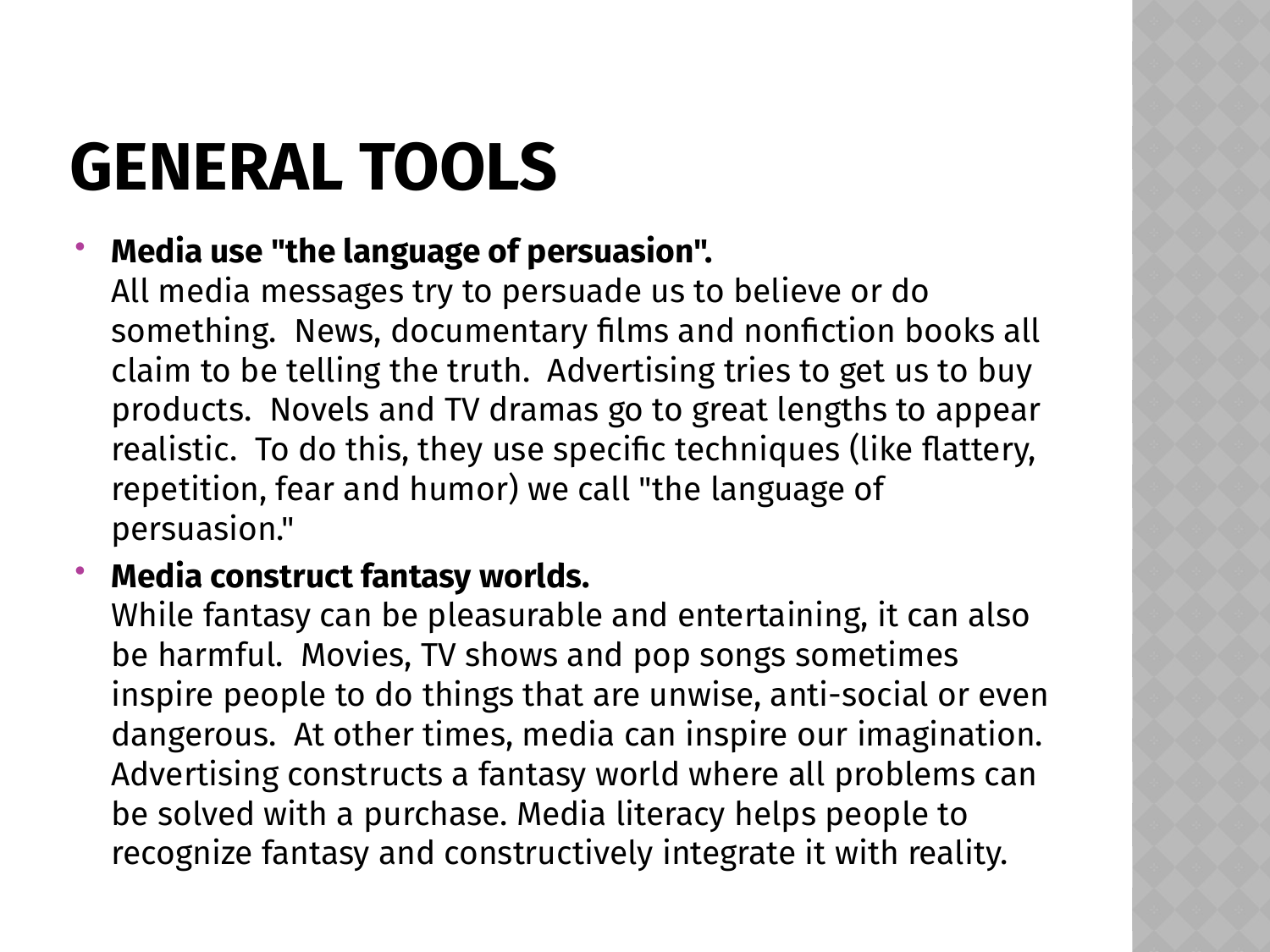

# General Tools
Media use "the language of persuasion".  
All media messages try to persuade us to believe or do something.  News, documentary films and nonfiction books all claim to be telling the truth.  Advertising tries to get us to buy products.  Novels and TV dramas go to great lengths to appear realistic.  To do this, they use specific techniques (like flattery, repetition, fear and humor) we call "the language of persuasion."
Media construct fantasy worlds. 
While fantasy can be pleasurable and entertaining, it can also be harmful.  Movies, TV shows and pop songs sometimes inspire people to do things that are unwise, anti-social or even dangerous.  At other times, media can inspire our imagination. Advertising constructs a fantasy world where all problems can be solved with a purchase. Media literacy helps people to recognize fantasy and constructively integrate it with reality.